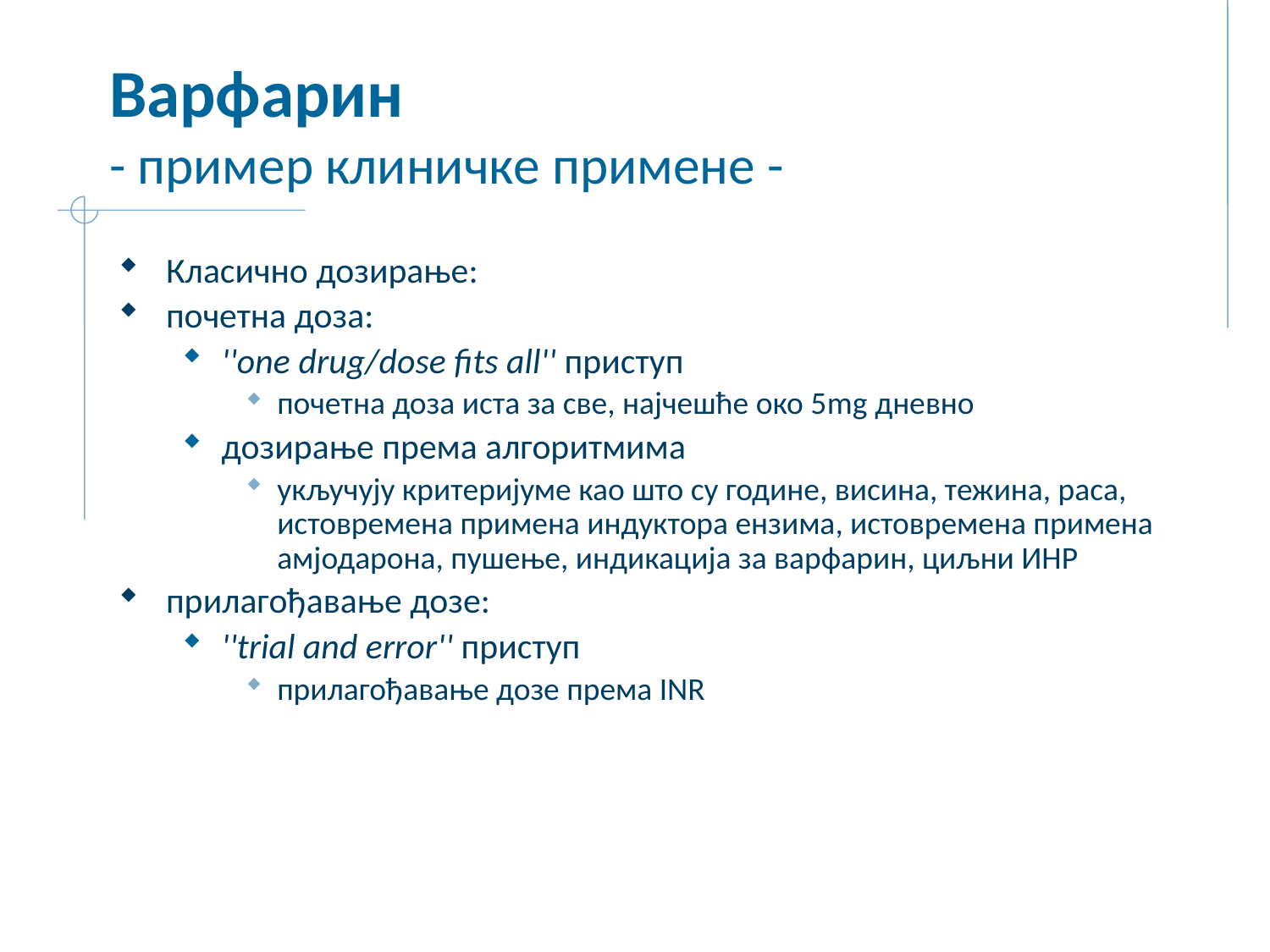

# Варфарин - пример клиничке примене -
Класично дозирање:
почетна доза:
''one drug/dose fits all'' приступ
почетна доза иста за све, најчешће око 5mg дневно
дозирање према алгоритмима
укључују критеријуме као што су године, висина, тежина, раса, истовремена примена индуктора ензима, истовремена примена амјодарона, пушење, индикација за варфарин, циљни ИНР
прилагођавање дозе:
''trial and error'' приступ
прилагођавање дозе према INR